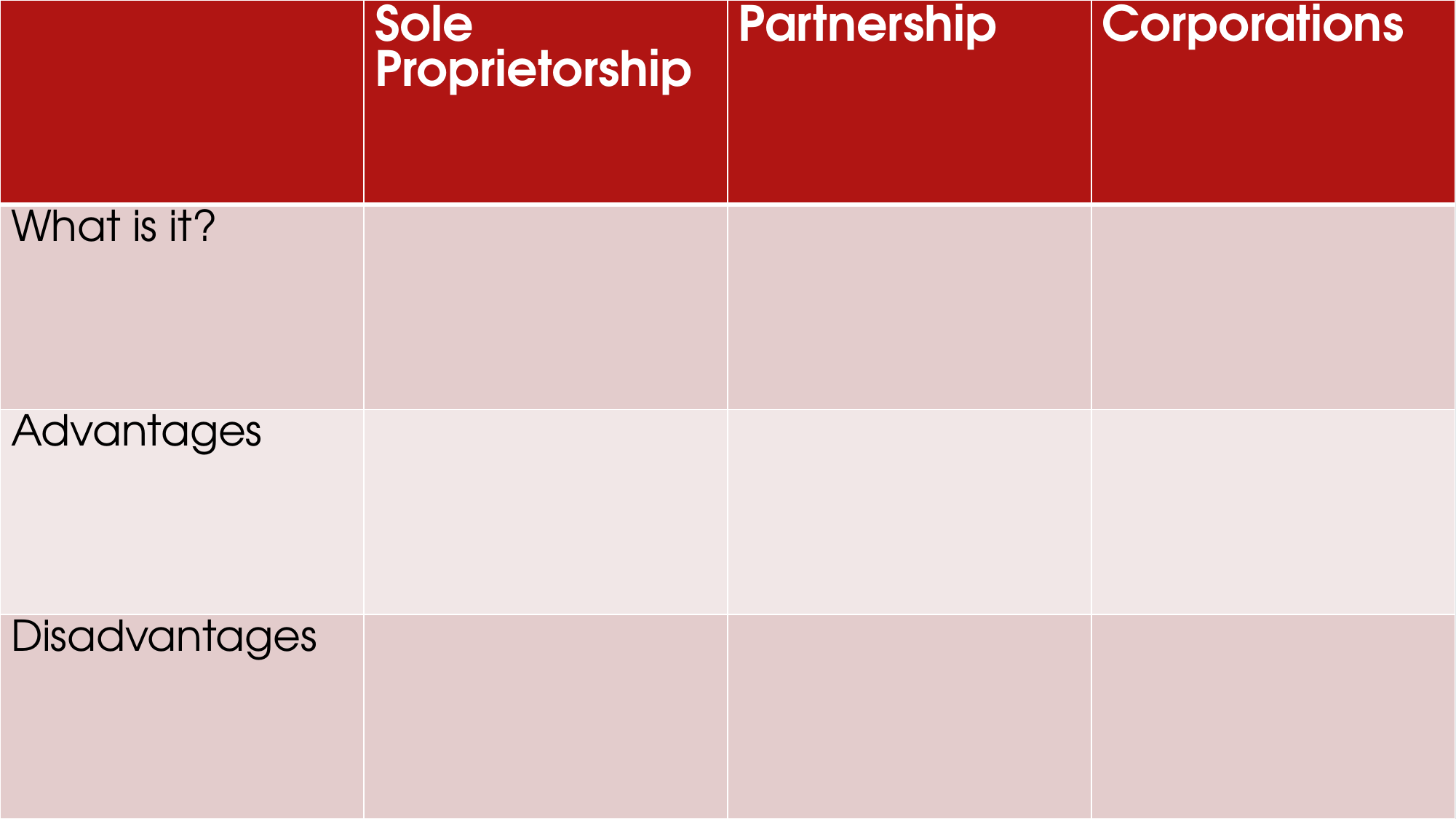

|  | Sole Proprietorship | Partnership | Corporations |
| --- | --- | --- | --- |
| What is it? |  |  |  |
| Advantages |  |  |  |
| Disadvantages |  |  |  |